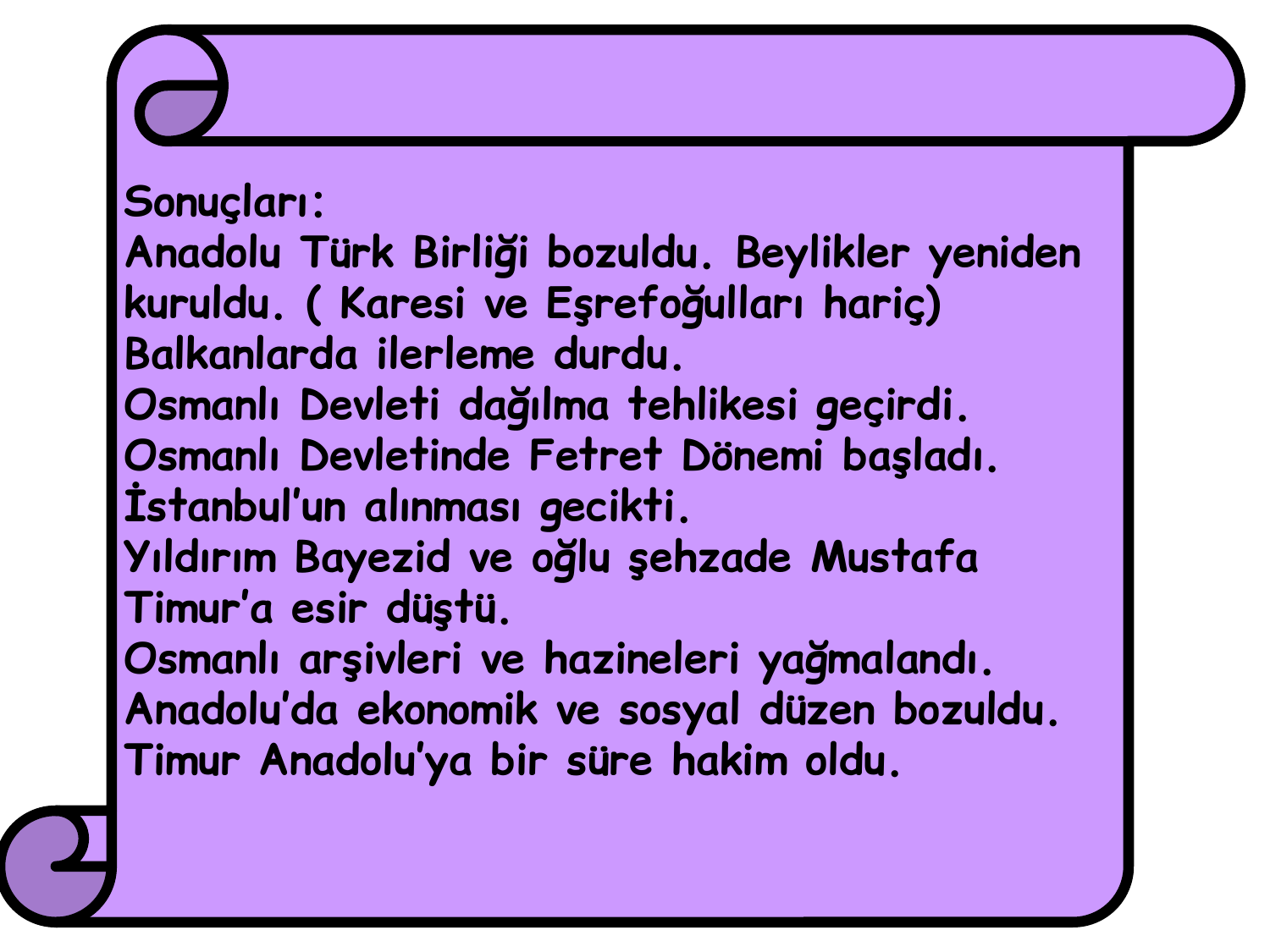

Sonuçları:
Anadolu Türk Birliği bozuldu. Beylikler yeniden kuruldu. ( Karesi ve Eşrefoğulları hariç)
Balkanlarda ilerleme durdu.
Osmanlı Devleti dağılma tehlikesi geçirdi.
Osmanlı Devletinde Fetret Dönemi başladı.
İstanbul’un alınması gecikti.
Yıldırım Bayezid ve oğlu şehzade Mustafa Timur’a esir düştü.
Osmanlı arşivleri ve hazineleri yağmalandı.
Anadolu’da ekonomik ve sosyal düzen bozuldu.
Timur Anadolu’ya bir süre hakim oldu.